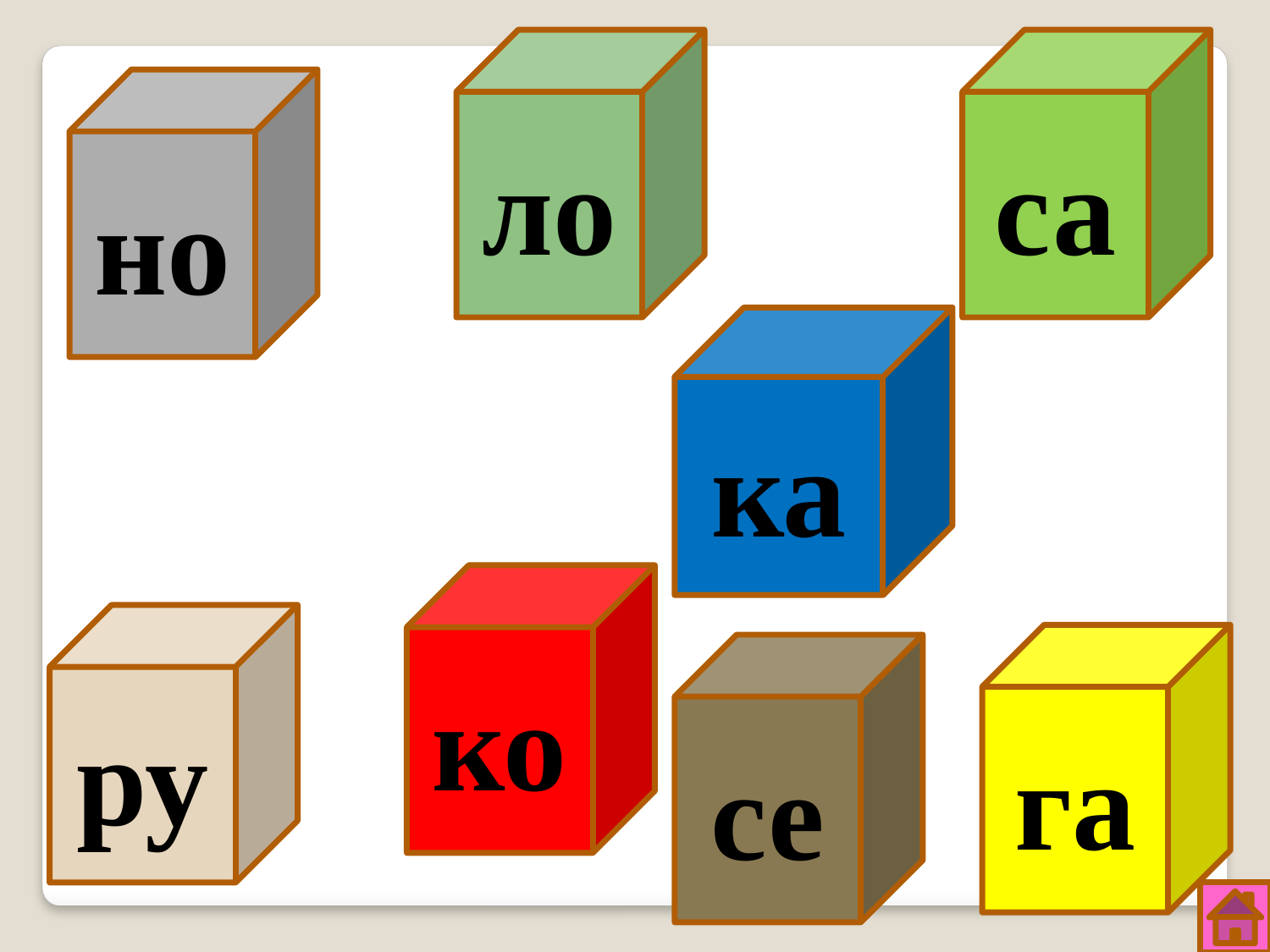

ло
са
но
ка
ко
ру
га
се